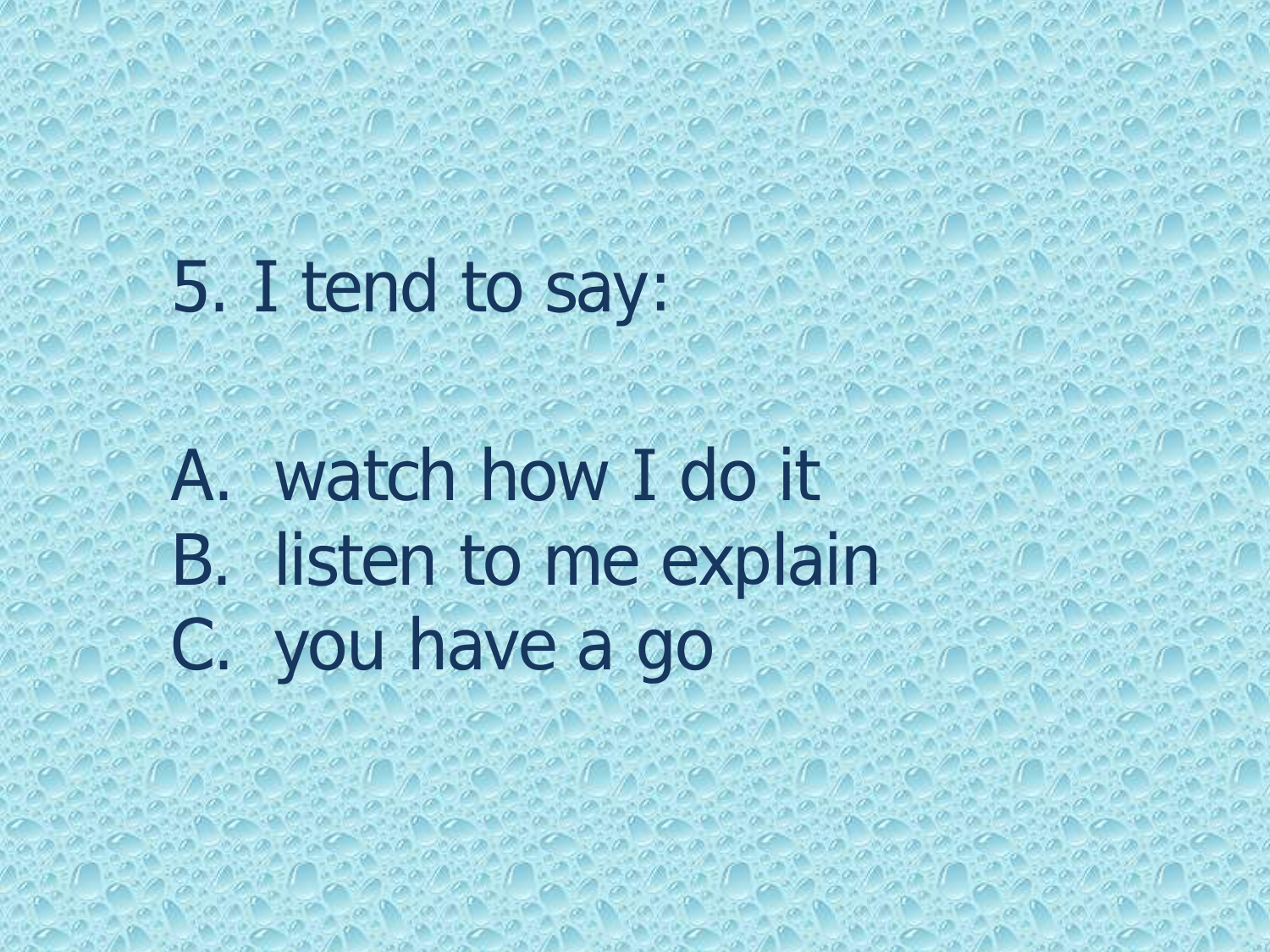

5. I tend to say:

watch how I do it
listen to me explain
you have a go